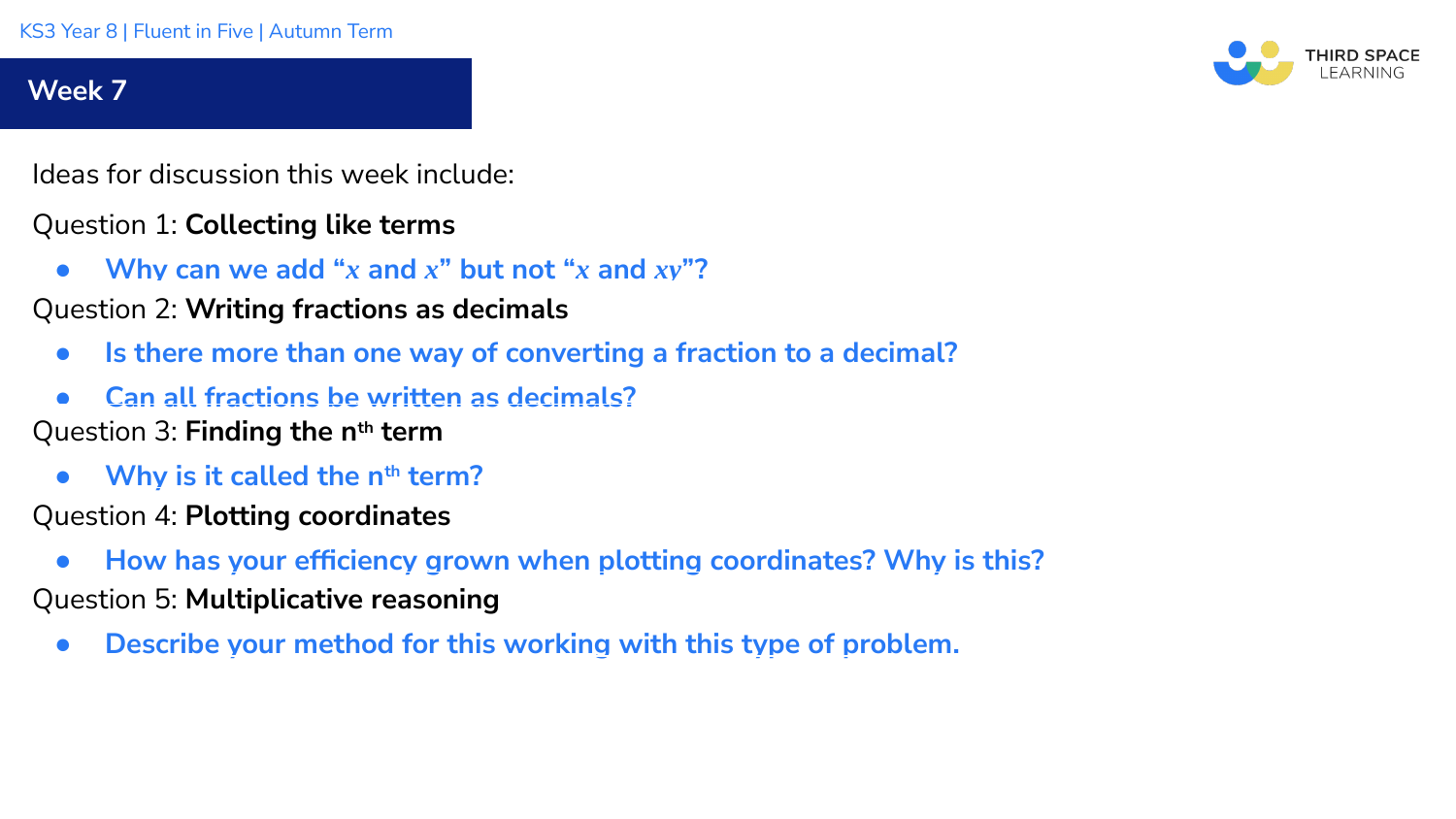

Week 7
| Ideas for discussion this week include: |
| --- |
| Question 1: Collecting like terms Why can we add “x and x” but not “x and xy”? |
| Question 2: Writing fractions as decimals Is there more than one way of converting a fraction to a decimal? Can all fractions be written as decimals? |
| Question 3: Finding the nth term Why is it called the nth term? |
| Question 4: Plotting coordinates How has your efficiency grown when plotting coordinates? Why is this? |
| Question 5: Multiplicative reasoning Describe your method for this working with this type of problem. |